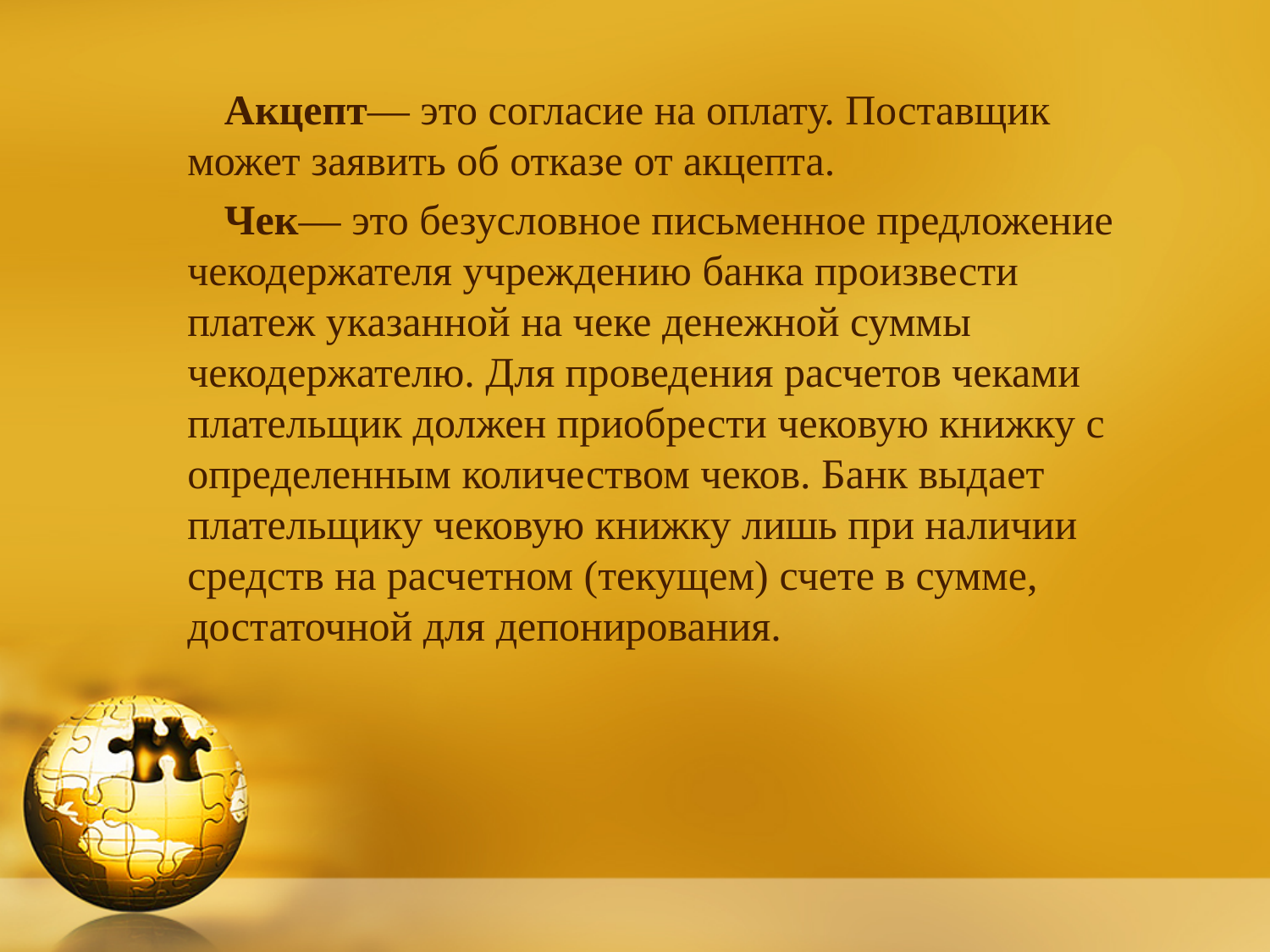

Акцепт— это согласие на оплату. Поставщик может заявить об отказе от акцепта.
        Чек— это безусловное письменное предложение чекодержателя учреждению банка произвести платеж указанной на чеке денежной суммы чекодержателю. Для проведения расчетов чеками плательщик должен приобрести чековую книжку с определенным количеством чеков. Банк выдает плательщику чековую книжку лишь при наличии средств на расчетном (текущем) счете в сумме, достаточной для депонирования.